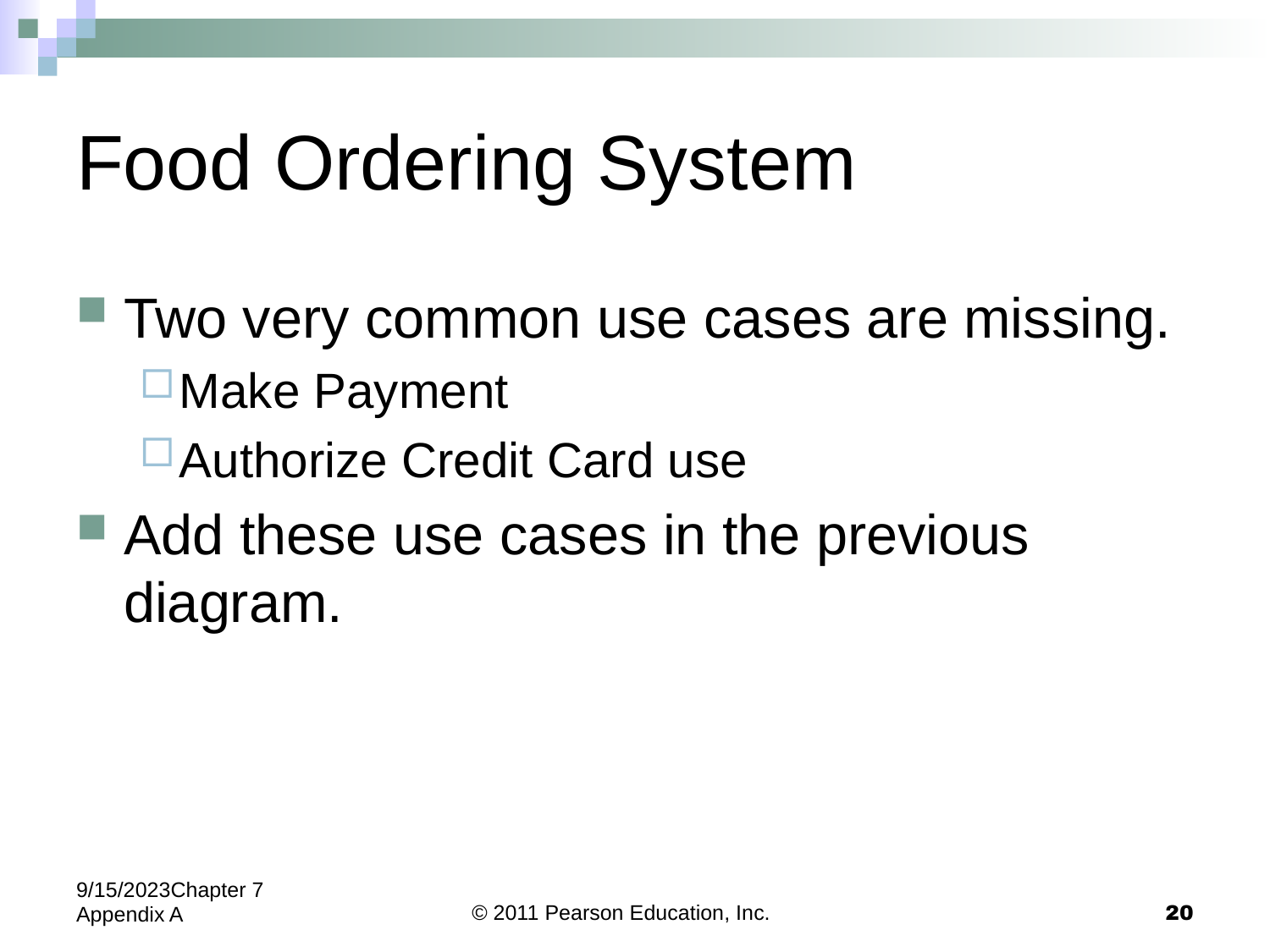

# Food Ordering System
Two very common use cases are missing.
Make Payment
Authorize Credit Card use
Add these use cases in the previous diagram.
9/15/2023Chapter 7 Appendix A
© 2011 Pearson Education, Inc.
20